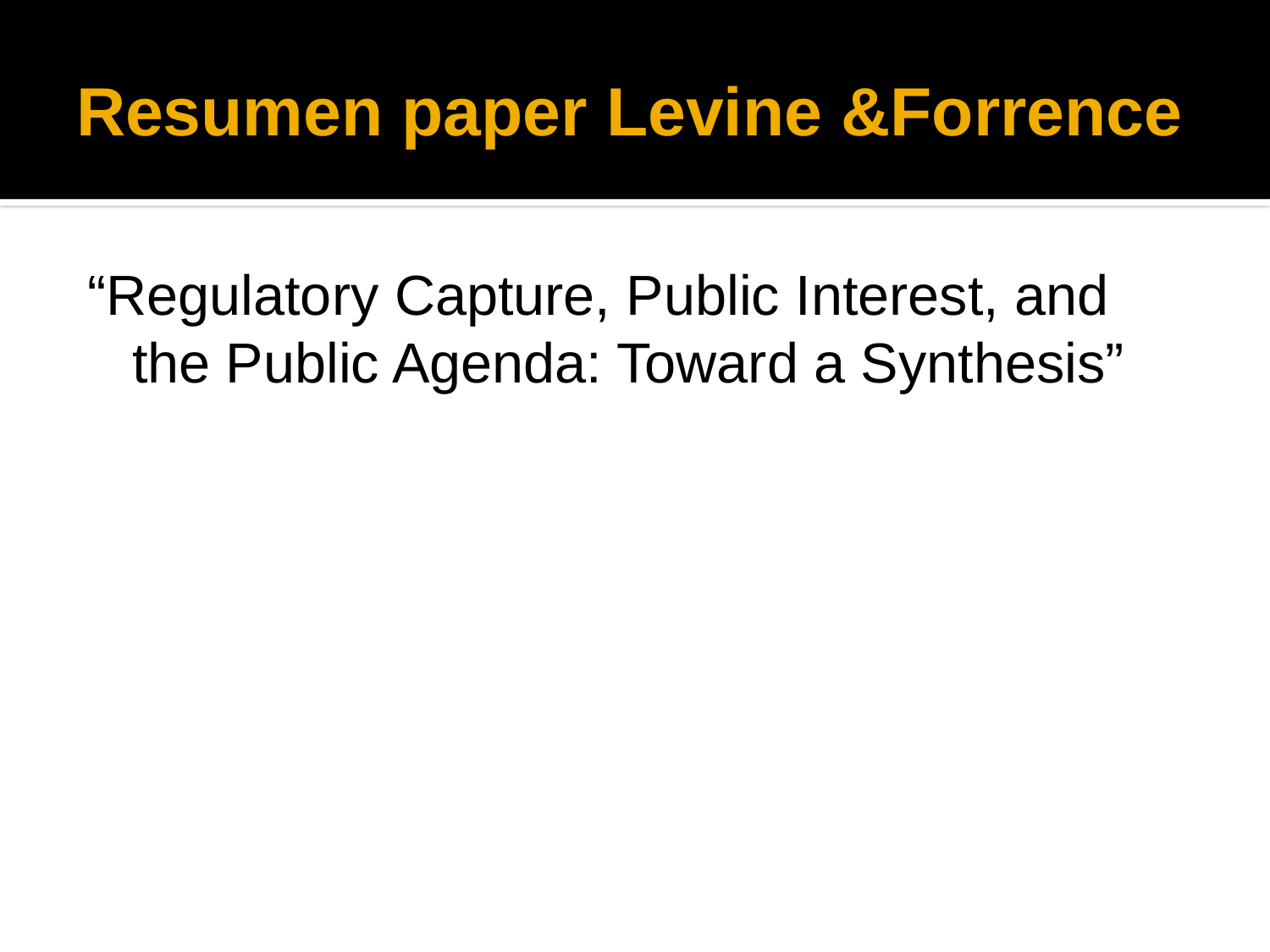

# Resumen paper Levine &Forrence
“Regulatory Capture, Public Interest, and the Public Agenda: Toward a Synthesis”